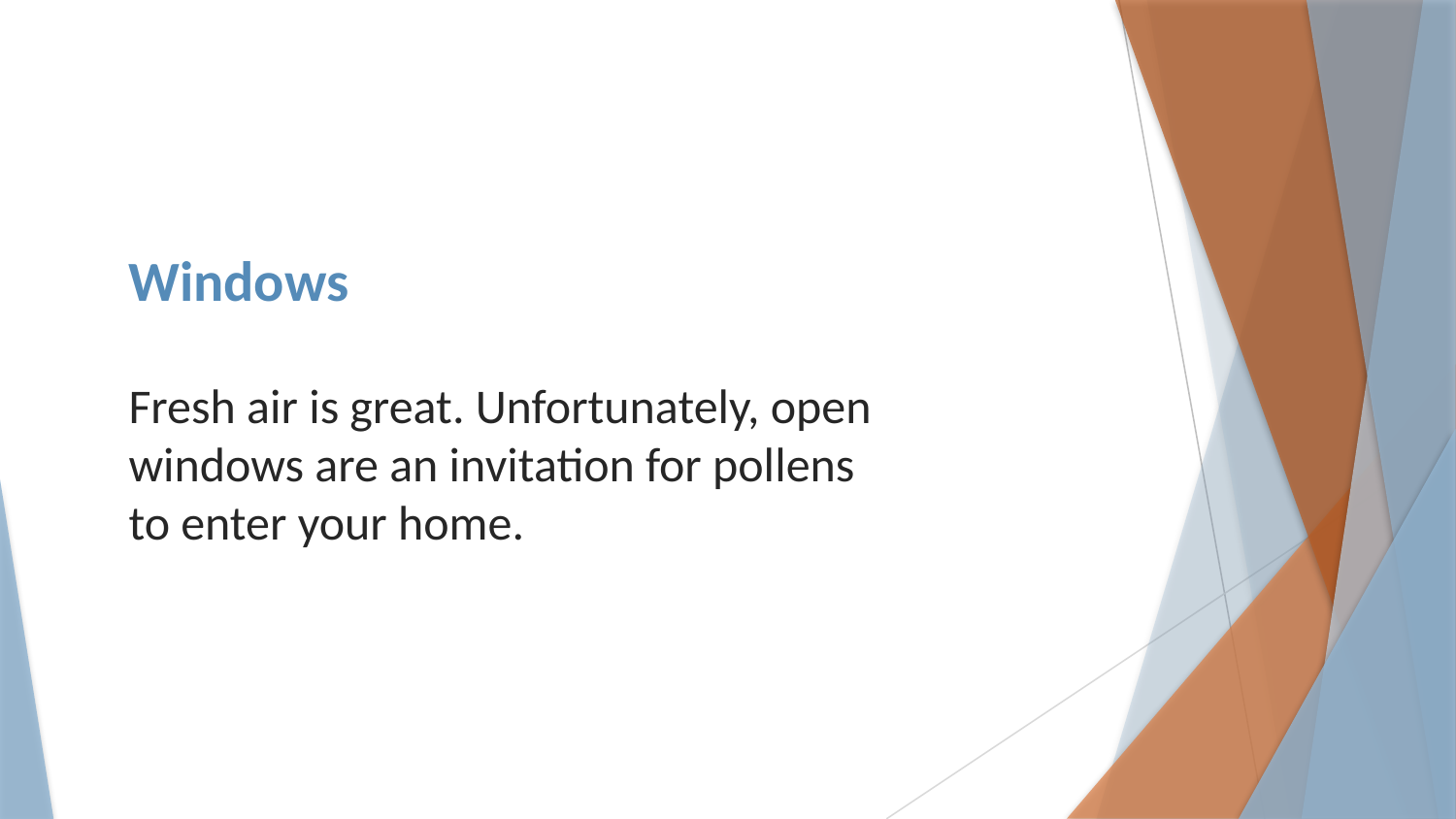

# Windows
Fresh air is great. Unfortunately, open windows are an invitation for pollens to enter your home.